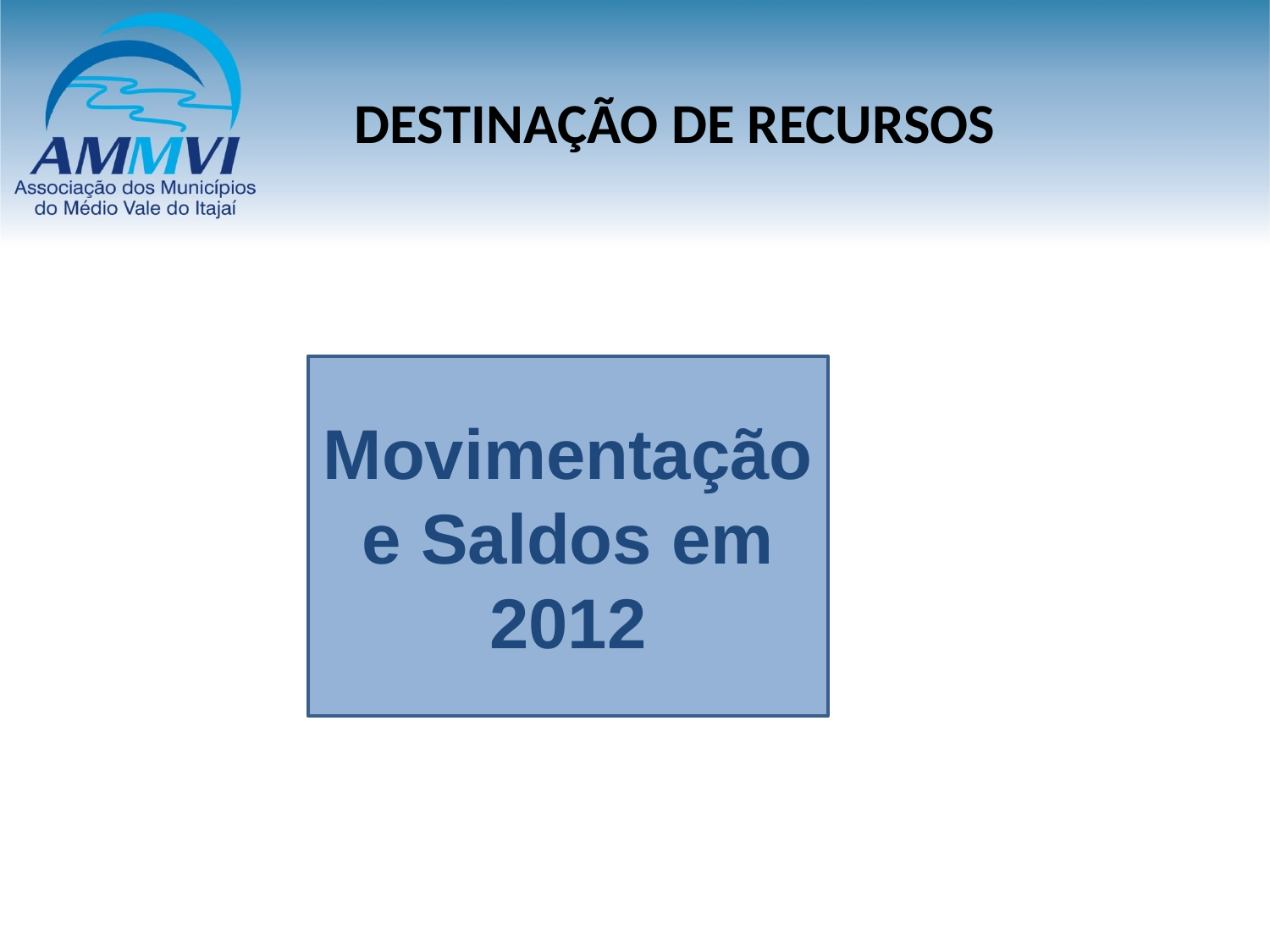

# DESTINAÇÃO DE RECURSOS

Movimentação e Saldos em 2012